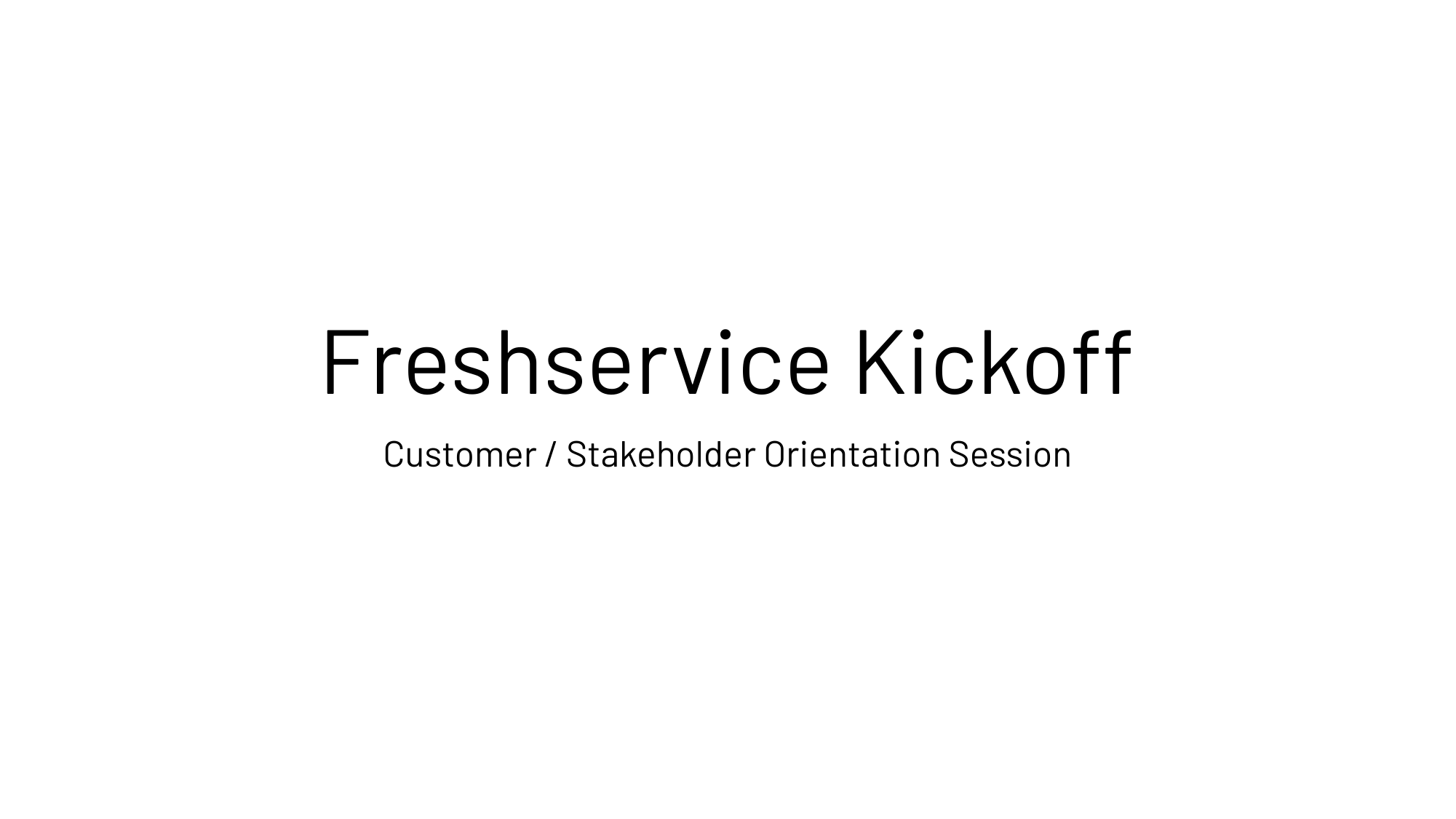

# Freshservice Kickoff
Customer / Stakeholder Orientation Session